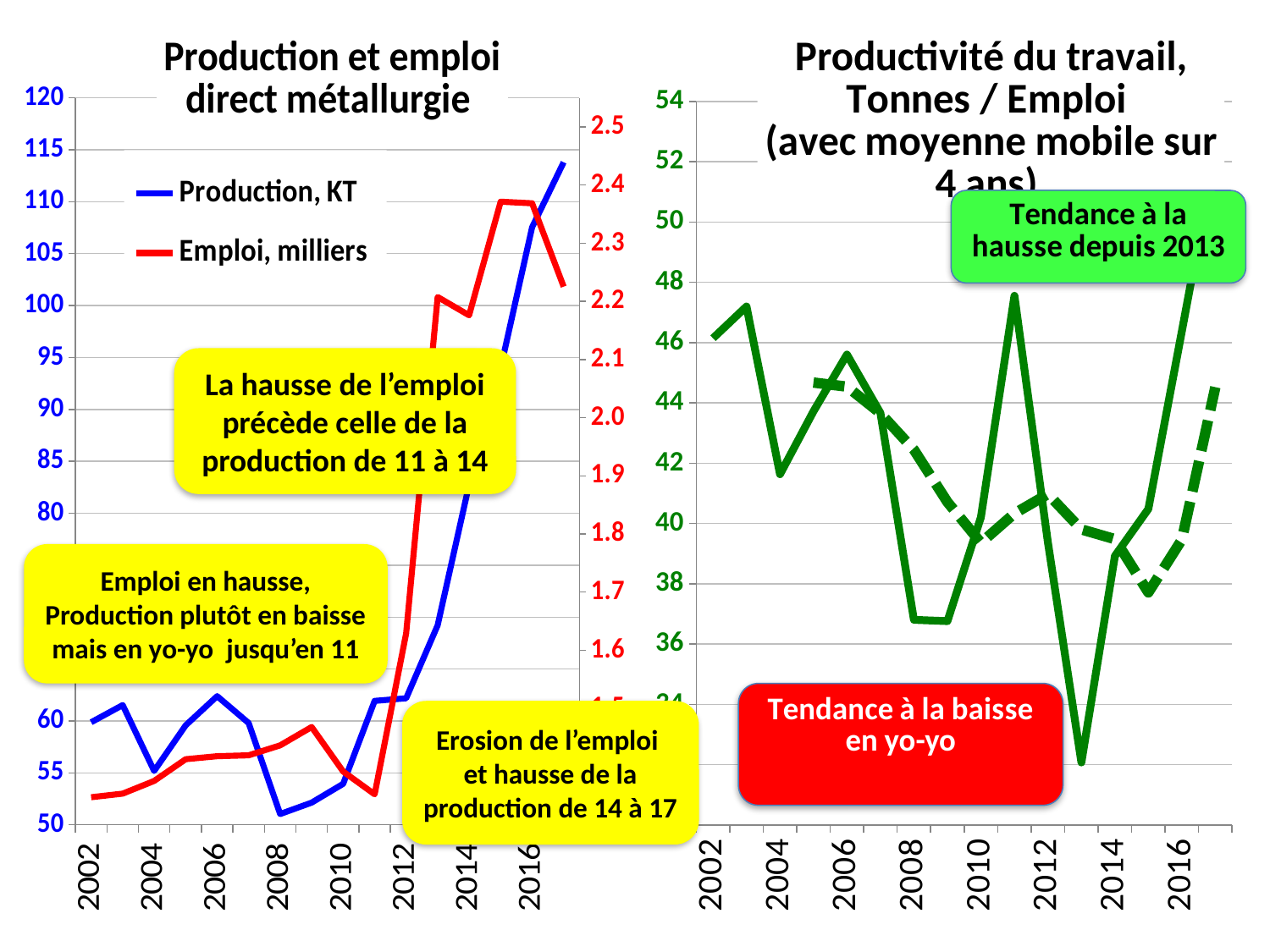

### Chart: Production et emploi direct métallurgie

| Category | Production, KT | Emploi, milliers  |
|---|---|---|
| 2002 | 59.867 | 1.297333333333333 |
| 2003 | 61.523 | 1.3035 |
| 2004 | 55.18 | 1.325333333333333 |
| 2005 | 59.576 | 1.362666666666666 |
| 2006 | 62.378 | 1.367833333333333 |
| 2007 | 59.796285 | 1.369416666666667 |
| 2008 | 51.031053 | 1.3865 |
| 2009 | 52.131538 | 1.418083333333333 |
| 2010 | 53.940484 | 1.341583333333333 |
| 2011 | 61.927379 | 1.30225 |
| 2012 | 62.177903 | 1.579083333333333 |
| 2013 | 69.2060710189675 | 2.157583333333334 |
| 2014 | 82.754493843 | 2.126166666666667 |
| 2015 | 93.97699539999998 | 2.3215 |
| 2016 | 107.538325 | 2.31875 |
| Est 2017 | 113.7981761454778 | 2.175367500090704 |

### Chart: Productivité du travail, Tonnes / Emploi
(avec moyenne mobile sur 4 ans)

| Category | Approche Productivité du travail, Tonnes / Emploi |
|---|---|
| 2002 | 46.14619732785201 |
| 2003 | 47.1983122362869 |
| 2004 | 41.63480885311871 |
| 2005 | 43.720156555773 |
| 2006 | 45.60350919946386 |
| 2007 | 43.6655157305422 |
| 2008 | 36.80566390191127 |
| 2009 | 36.7619707351472 |
| 2010 | 40.20658475681719 |
| 2011 | 47.55414014206182 |
| 2012 | 39.37594786004539 |
| 2013 | 32.07573489736239 |
| 2014 | 38.92192232170572 |
| 2015 | 40.48115244454016 |
| 2016 | 46.37771428571407 |
| Est 2017 | 52.31216157303633 |
La hausse de l’emploi précède celle de la production de 11 à 14
Emploi en hausse, Production plutôt en baisse mais en yo-yo  jusqu’en 11
Erosion de l’emploi
et hausse de la production de 14 à 17